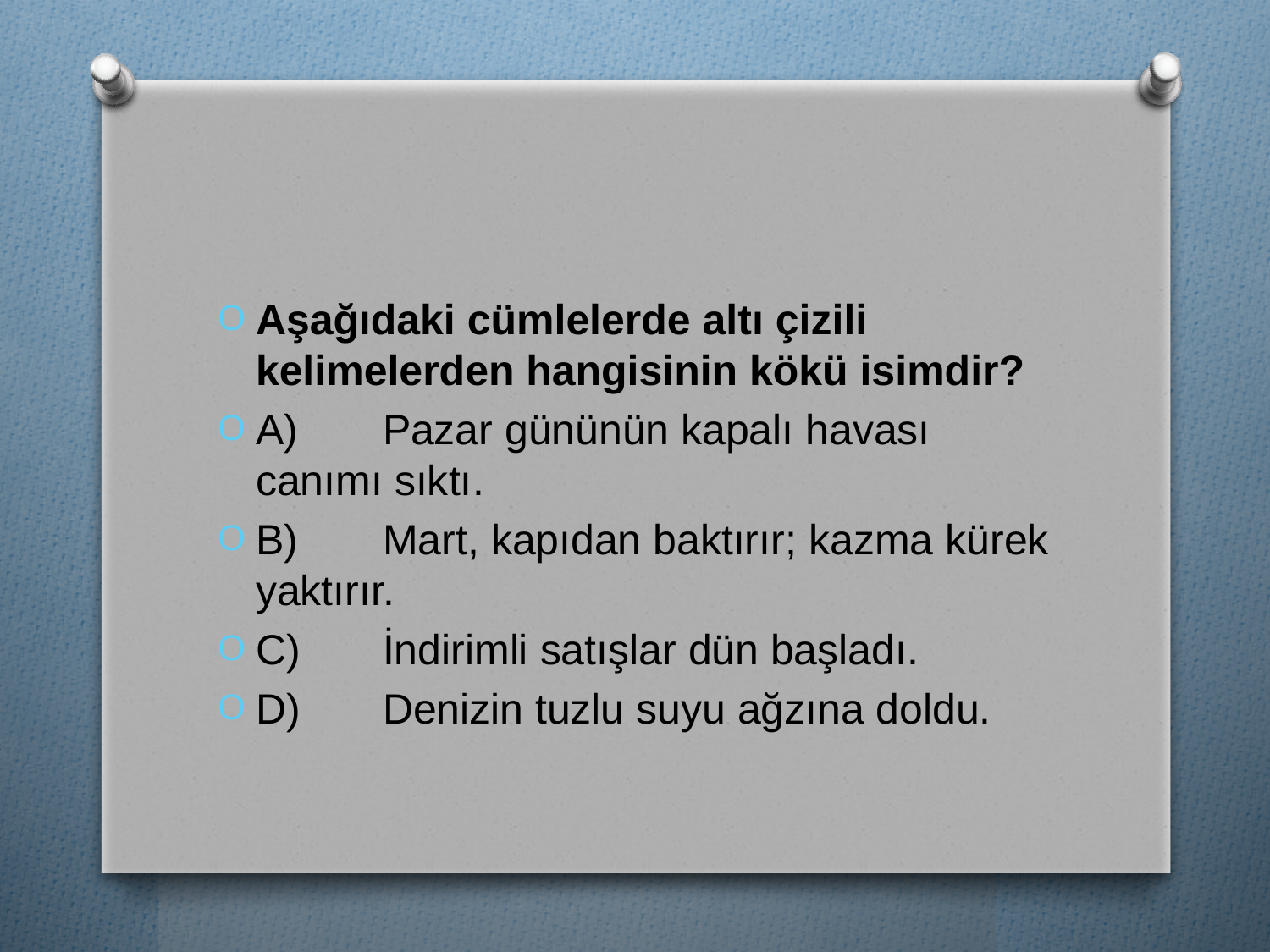

#
Aşağıdaki cümlelerde altı çizili kelimelerden hangisinin kökü isimdir?
A)	Pazar gününün kapalı havası canımı sıktı.
B)	Mart, kapıdan baktırır; kazma kürek yaktırır.
C)	İndirimli satışlar dün başladı.
D)	Denizin tuzlu suyu ağzına doldu.